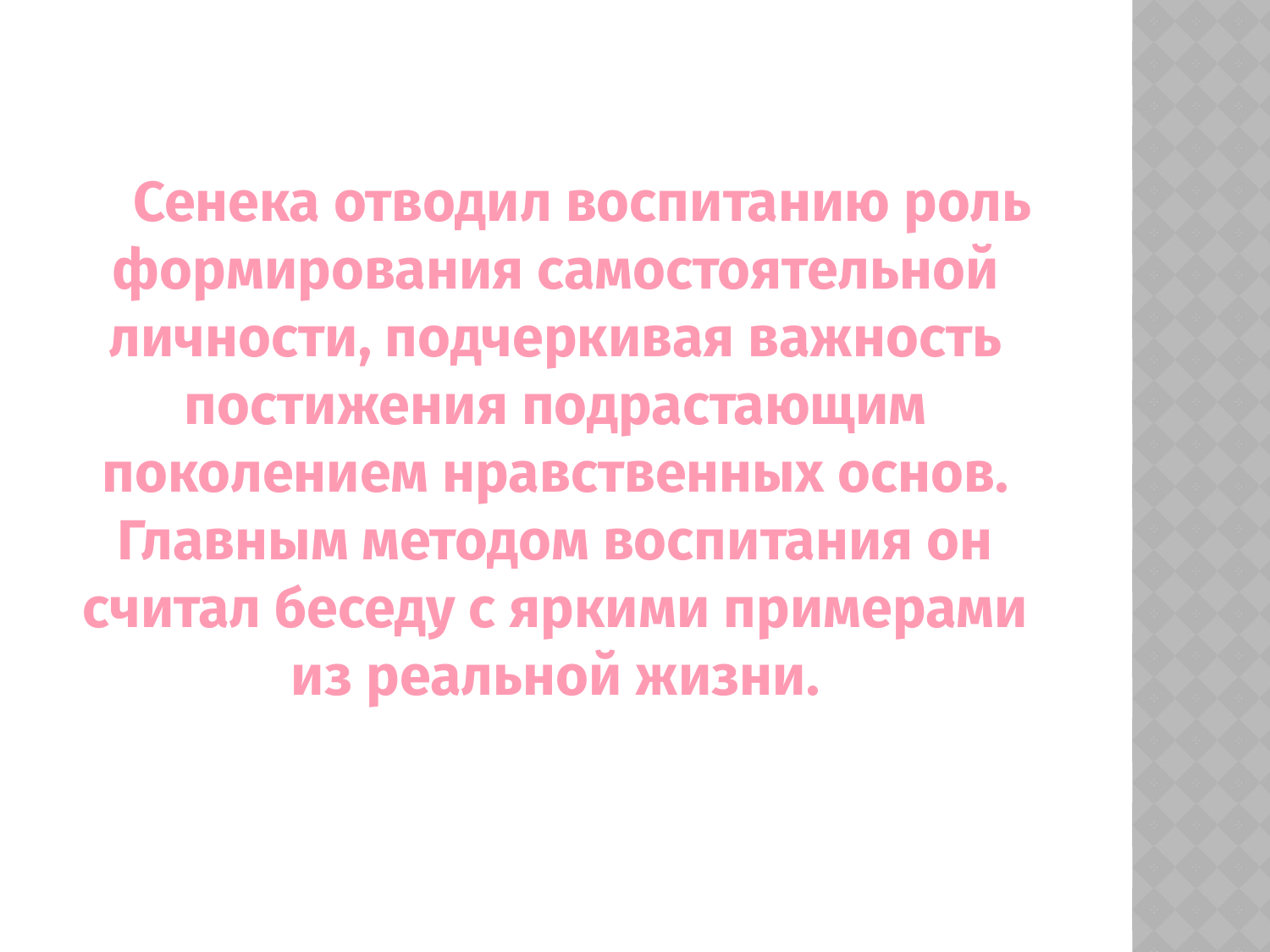

Сенека отводил воспитанию роль формирования самостоятельной личности, подчеркивая важность постижения подрастающим поколением нравственных основ. Главным методом воспитания он считал беседу с яркими примерами из реальной жизни.